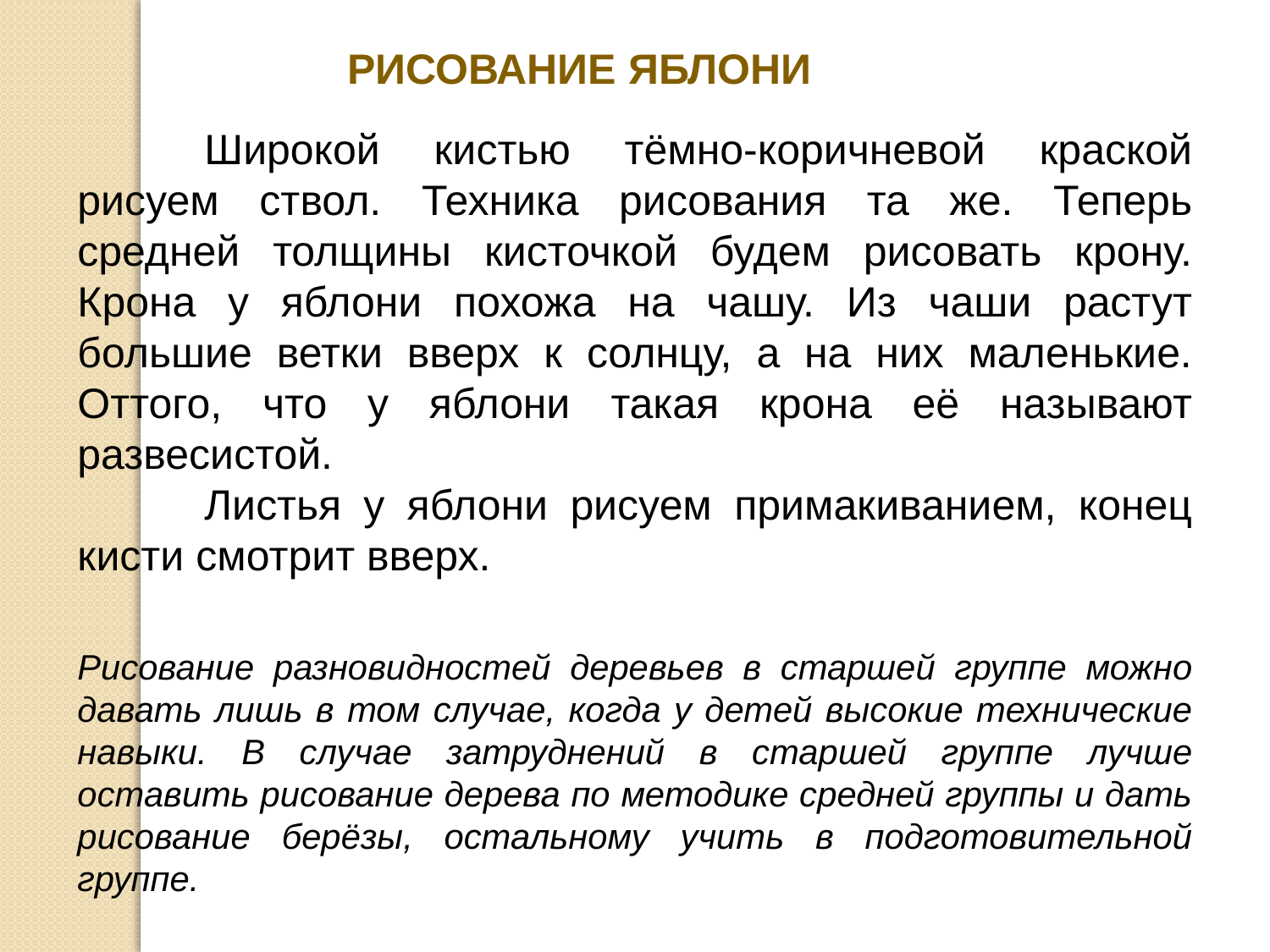

РИСОВАНИЕ ЯБЛОНИ
	Широкой кистью тёмно-коричневой краской рисуем ствол. Техника рисования та же. Теперь средней толщины кисточкой будем рисовать крону. Крона у яблони похожа на чашу. Из чаши растут большие ветки вверх к солнцу, а на них маленькие. Оттого, что у яблони такая крона её называют развесистой.
	Листья у яблони рисуем примакиванием, конец кисти смотрит вверх.

Рисование разновидностей деревьев в старшей группе можно давать лишь в том случае, когда у детей высокие технические навыки. В случае затруднений в старшей группе лучше оставить рисование дерева по методике средней группы и дать рисование берёзы, остальному учить в подготовительной группе.